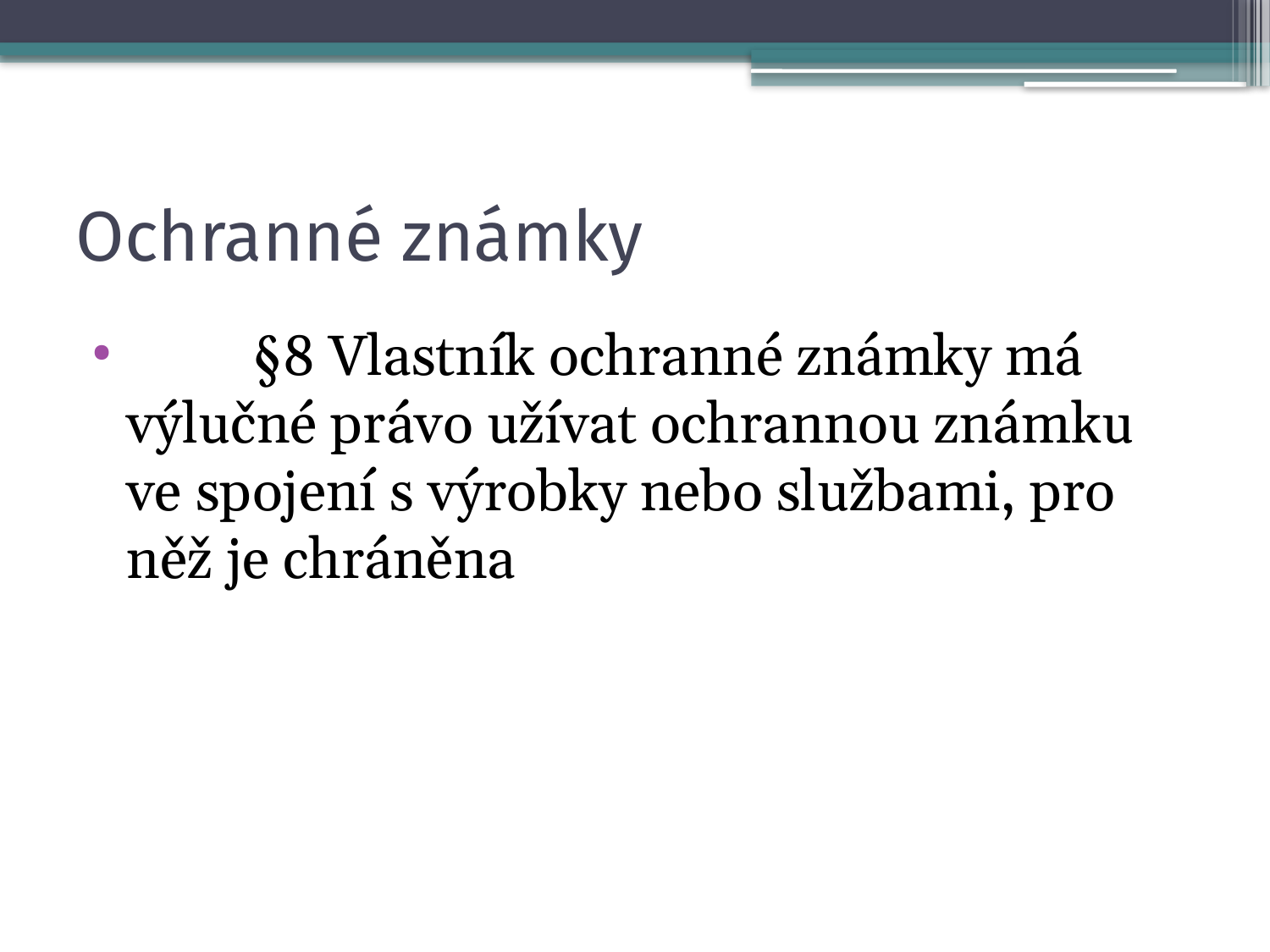

# Ochranné známky
	§8 Vlastník ochranné známky má výlučné právo užívat ochrannou známku ve spojení s výrobky nebo službami, pro něž je chráněna